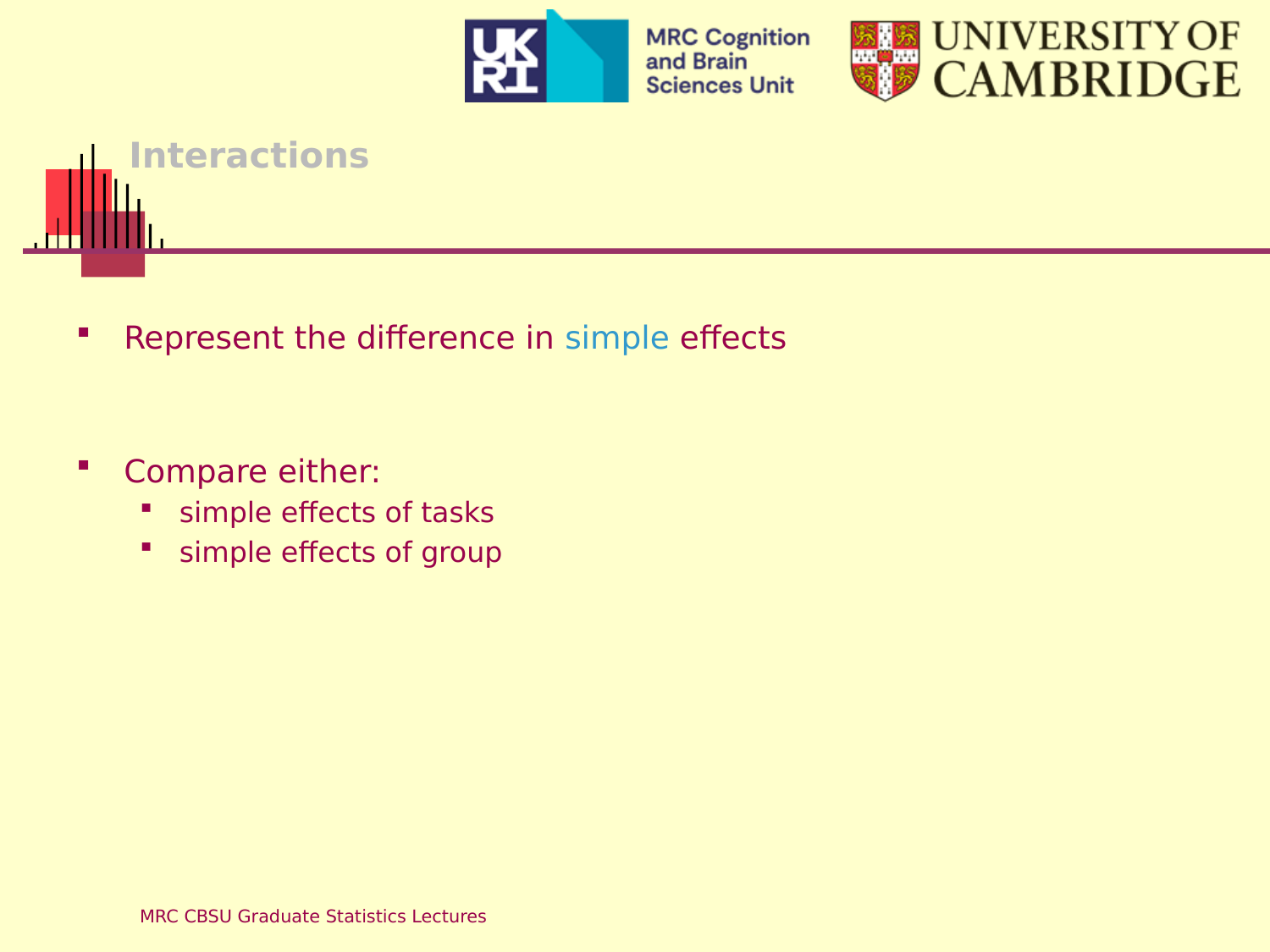

# Interactions

Represent the difference in simple effects

Compare either:
simple effects of tasks
simple effects of group

MRC CBSU Graduate Statistics Lectures